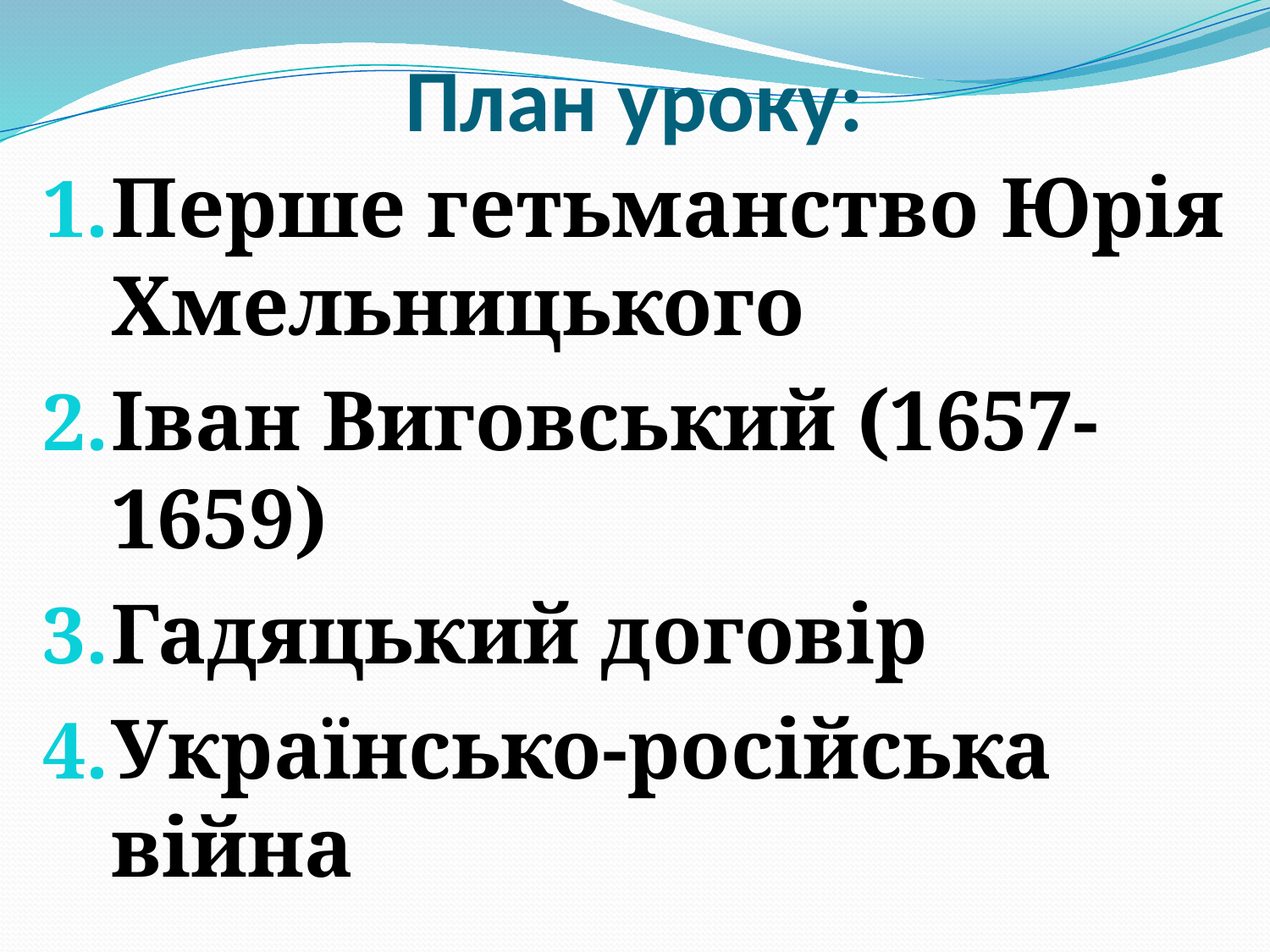

# План уроку:
Перше гетьманство Юрія Хмельницького
Іван Виговський (1657-1659)
Гадяцький договір
Українсько-російська війна